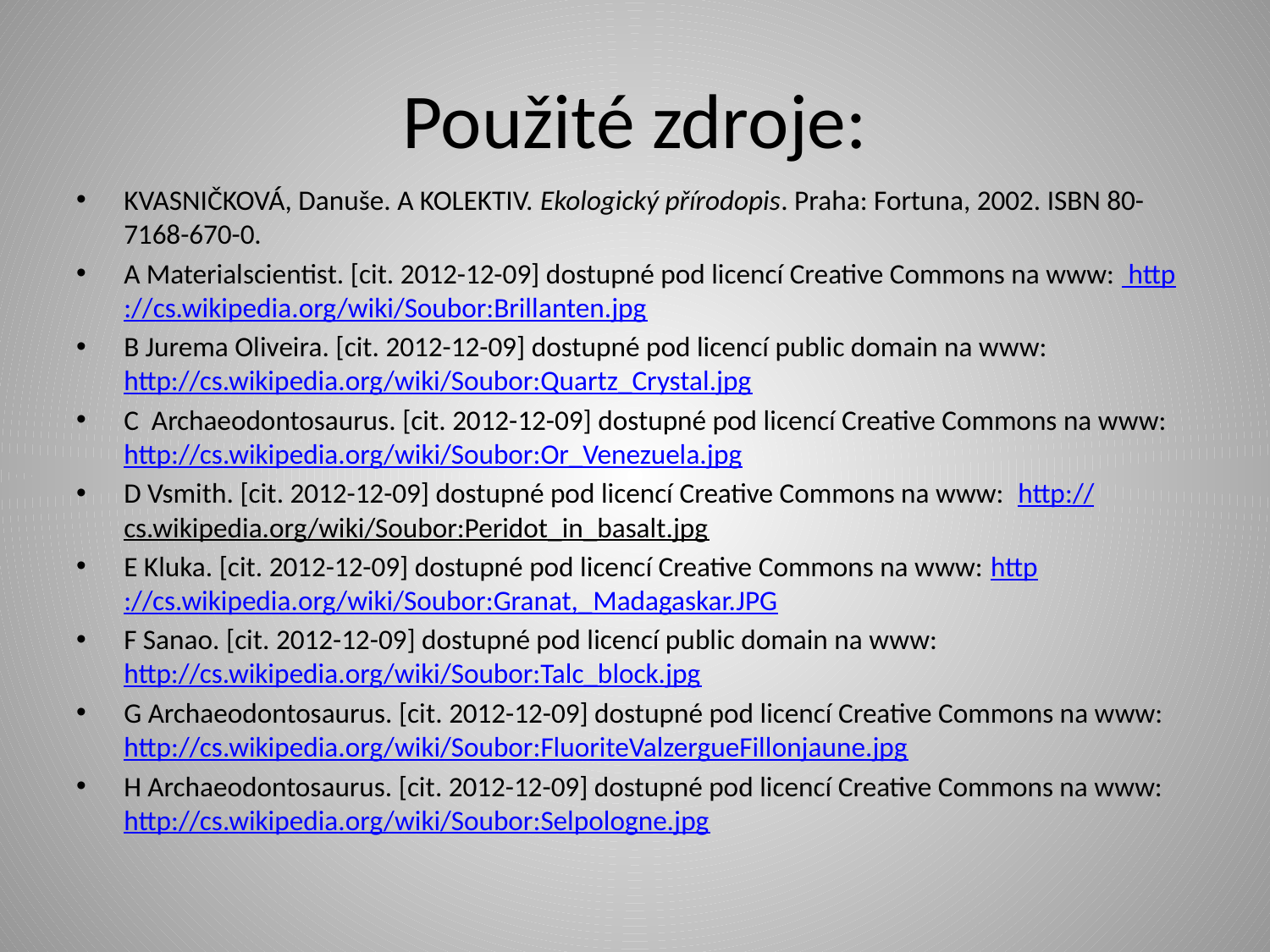

# Použité zdroje:
KVASNIČKOVÁ, Danuše. A KOLEKTIV. Ekologický přírodopis. Praha: Fortuna, 2002. ISBN 80-7168-670-0.
A Materialscientist. [cit. 2012-12-09] dostupné pod licencí Creative Commons na www:  http://cs.wikipedia.org/wiki/Soubor:Brillanten.jpg
B Jurema Oliveira. [cit. 2012-12-09] dostupné pod licencí public domain na www: http://cs.wikipedia.org/wiki/Soubor:Quartz_Crystal.jpg
C  Archaeodontosaurus. [cit. 2012-12-09] dostupné pod licencí Creative Commons na www: http://cs.wikipedia.org/wiki/Soubor:Or_Venezuela.jpg
D Vsmith. [cit. 2012-12-09] dostupné pod licencí Creative Commons na www:  http://cs.wikipedia.org/wiki/Soubor:Peridot_in_basalt.jpg
E Kluka. [cit. 2012-12-09] dostupné pod licencí Creative Commons na www: http://cs.wikipedia.org/wiki/Soubor:Granat,_Madagaskar.JPG
F Sanao. [cit. 2012-12-09] dostupné pod licencí public domain na www: http://cs.wikipedia.org/wiki/Soubor:Talc_block.jpg
G Archaeodontosaurus. [cit. 2012-12-09] dostupné pod licencí Creative Commons na www: http://cs.wikipedia.org/wiki/Soubor:FluoriteValzergueFillonjaune.jpg
H Archaeodontosaurus. [cit. 2012-12-09] dostupné pod licencí Creative Commons na www: http://cs.wikipedia.org/wiki/Soubor:Selpologne.jpg